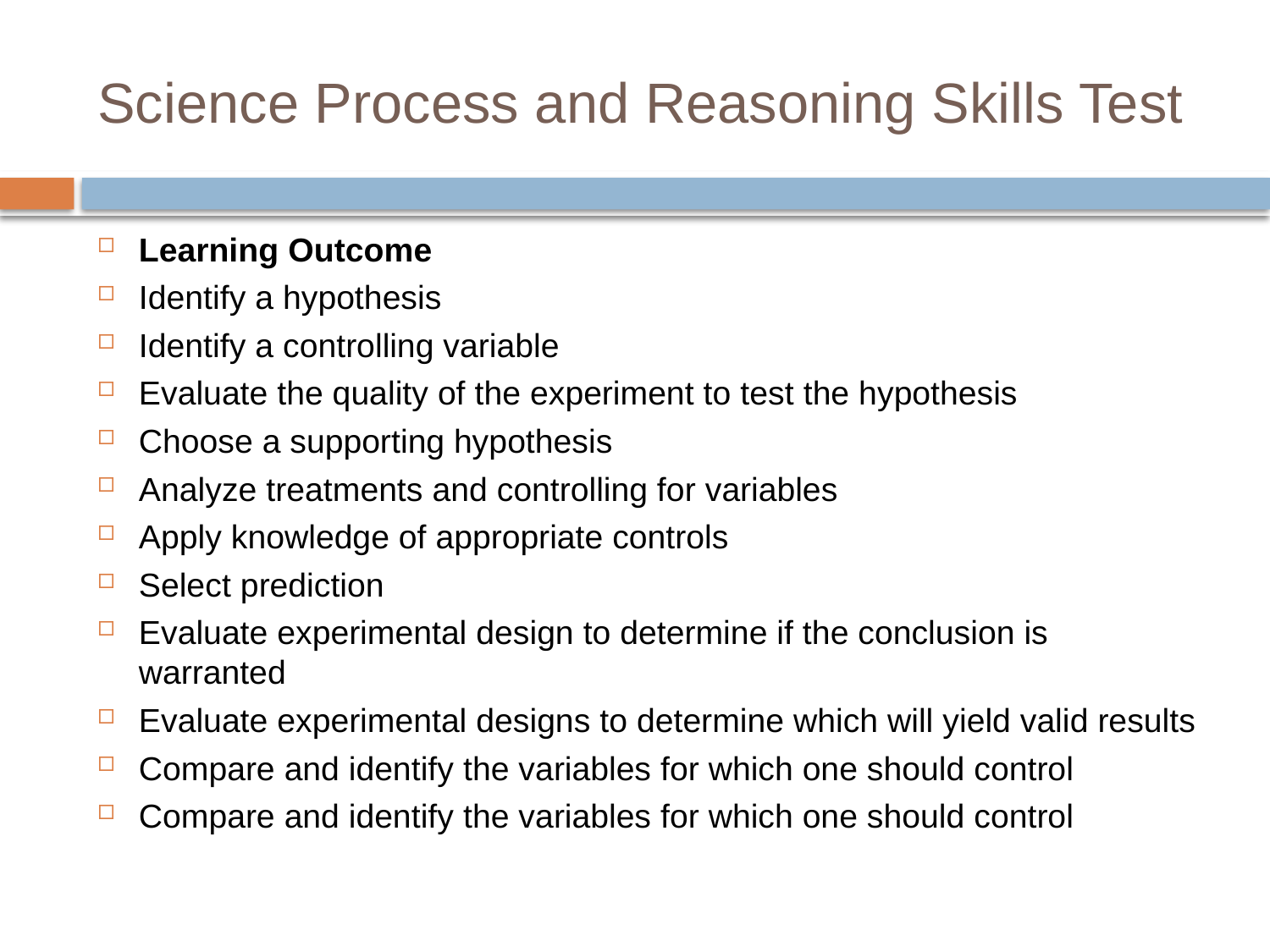

# Science Process and Reasoning Skills Test
Learning Outcome
Identify a hypothesis
Identify a controlling variable
Evaluate the quality of the experiment to test the hypothesis
Choose a supporting hypothesis
Analyze treatments and controlling for variables
Apply knowledge of appropriate controls
Select prediction
Evaluate experimental design to determine if the conclusion is warranted
Evaluate experimental designs to determine which will yield valid results
Compare and identify the variables for which one should control
Compare and identify the variables for which one should control